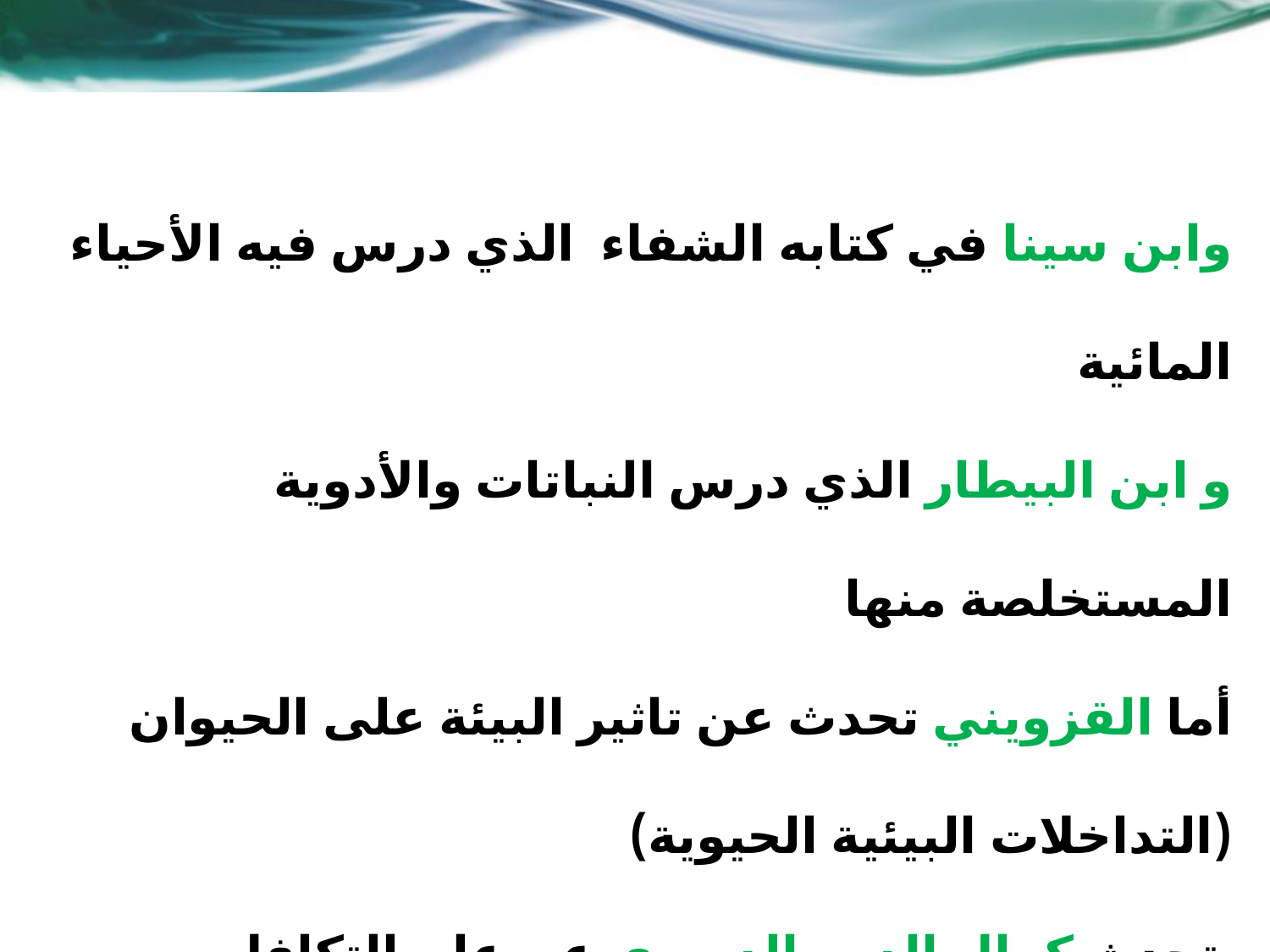

# وابن سينا في كتابه الشفاء  الذي درس فيه الأحياء المائية و ابن البیطار الذي درس النباتات والأدوية المستخلصة منها أما القزویني تحدث عن تاثير البيئة على الحيوان (التداخلات البيئية الحيوية) تحدث كمال الدين الدميري عن علم التكافل والمشاركة بين الأحياء